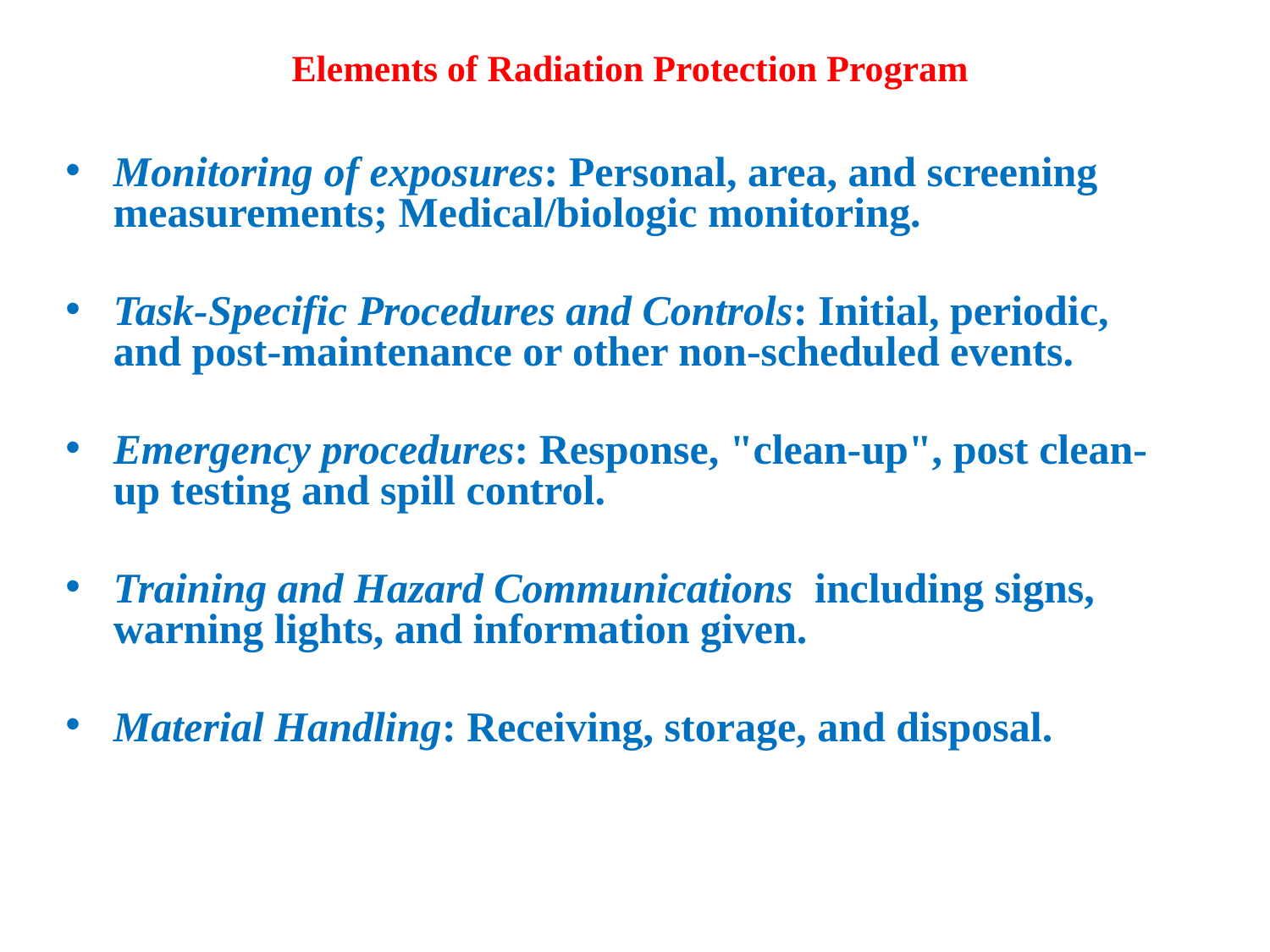

# Elements of Radiation Protection Program
Monitoring of exposures: Personal, area, and screening measurements; Medical/biologic monitoring.

Task-Specific Procedures and Controls: Initial, periodic, and post-maintenance or other non-scheduled events.

Emergency procedures: Response, "clean-up", post clean-up testing and spill control.

Training and Hazard Communications  including signs, warning lights, and information given.

Material Handling: Receiving, storage, and disposal.